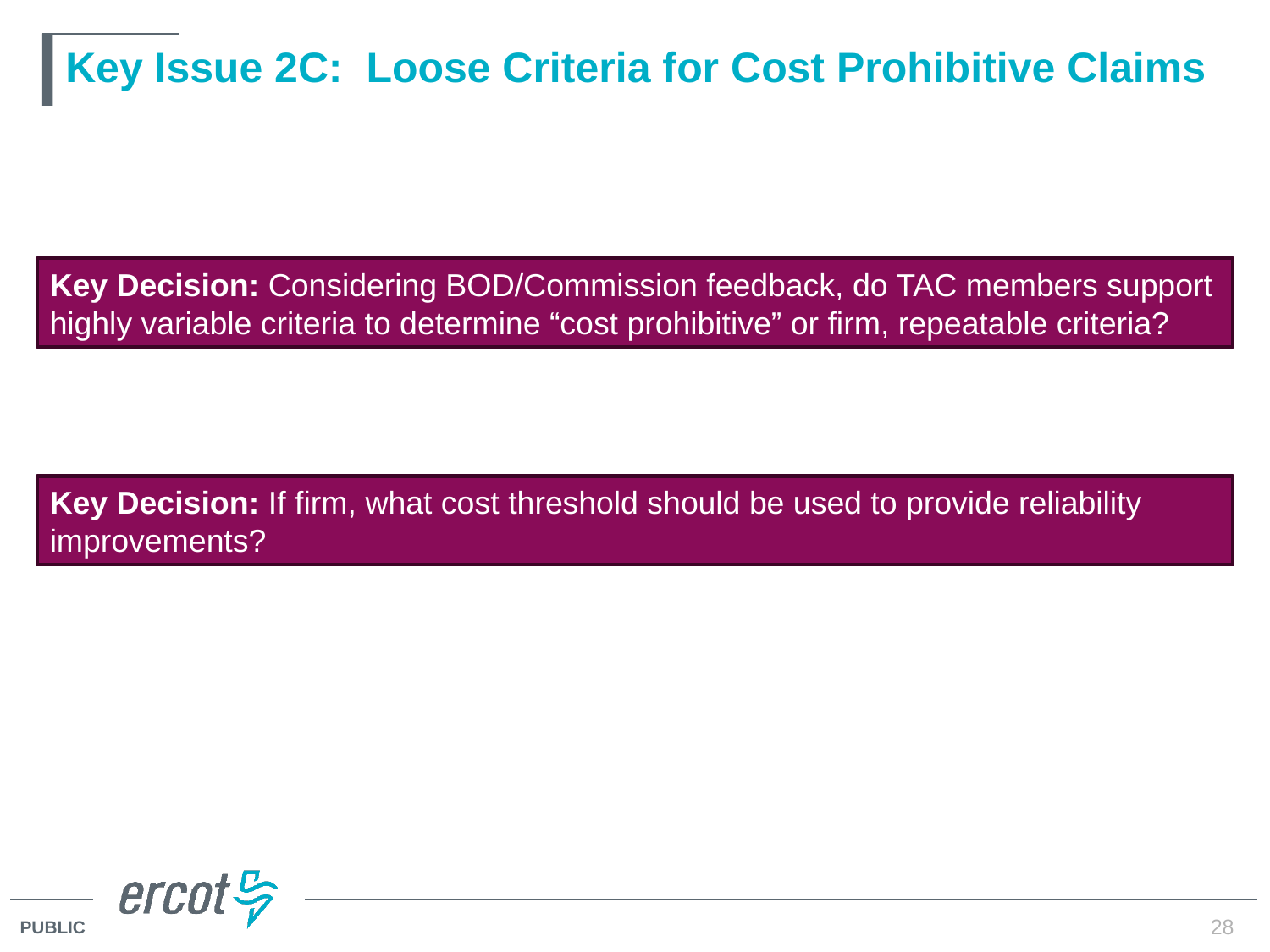

# Key Issue 2C:  Loose Criteria for Cost Prohibitive Claims
Key Decision: Considering BOD/Commission feedback, do TAC members support highly variable criteria to determine “cost prohibitive” or firm, repeatable criteria?
Key Decision: If firm, what cost threshold should be used to provide reliability improvements?
28